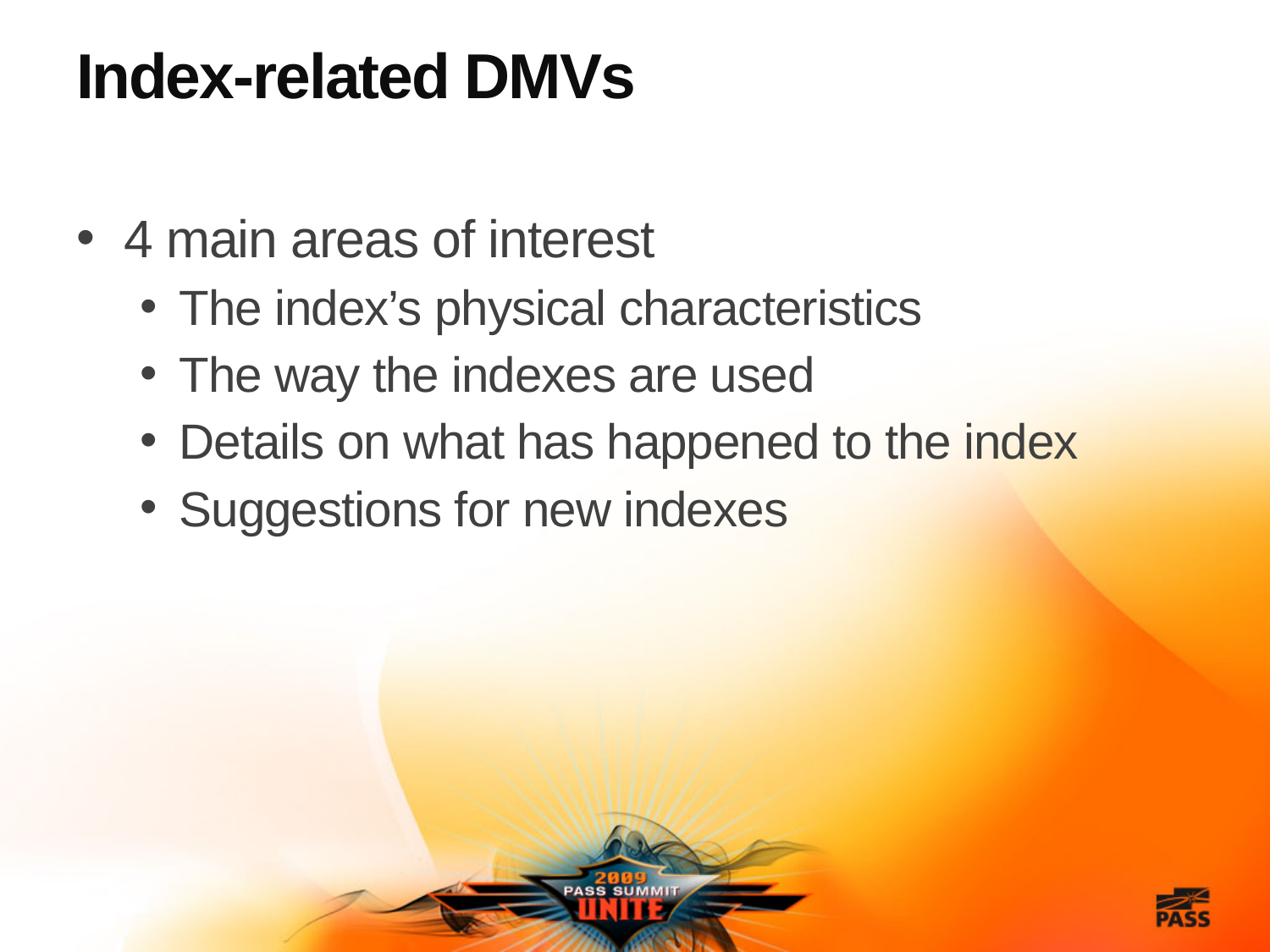

# Index-related DMVs
4 main areas of interest
The index’s physical characteristics
The way the indexes are used
Details on what has happened to the index
Suggestions for new indexes